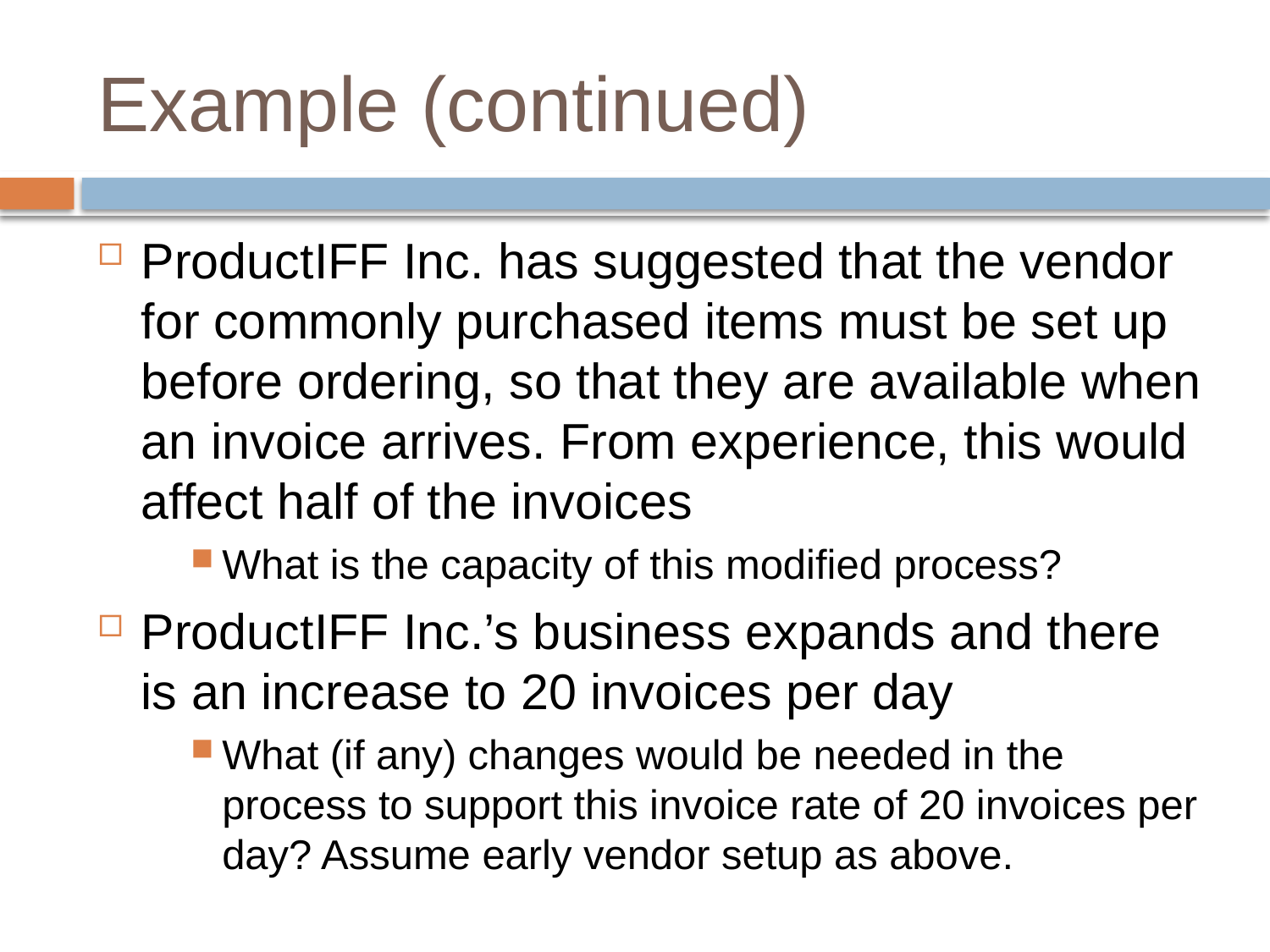

# Example (continued)
ProductIFF Inc. has suggested that the vendor for commonly purchased items must be set up before ordering, so that they are available when an invoice arrives. From experience, this would affect half of the invoices
What is the capacity of this modified process?
ProductIFF Inc.’s business expands and there is an increase to 20 invoices per day
What (if any) changes would be needed in the process to support this invoice rate of 20 invoices per day? Assume early vendor setup as above.